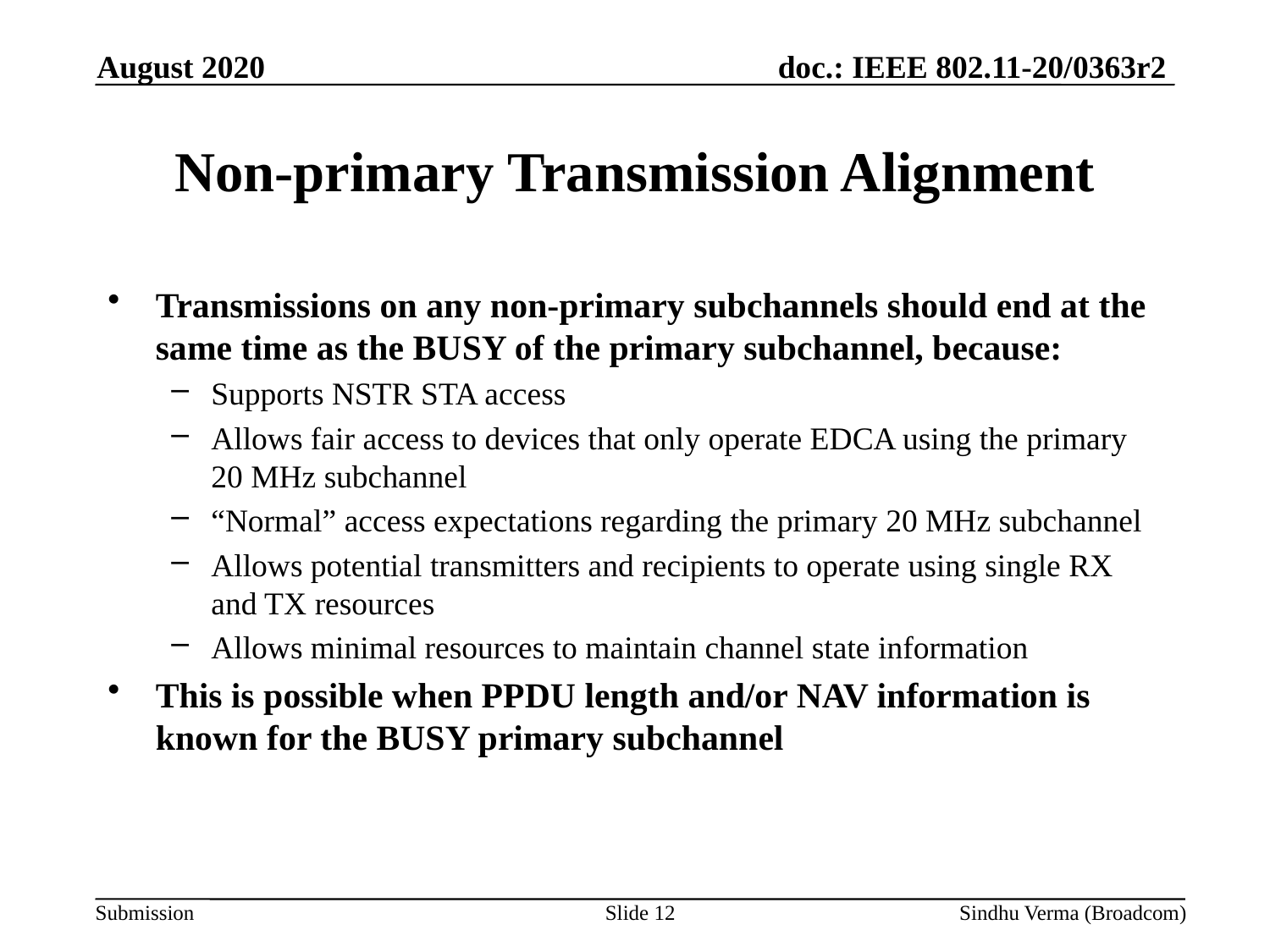

August 2020
# Non-primary Transmission Alignment
Transmissions on any non-primary subchannels should end at the same time as the BUSY of the primary subchannel, because:
Supports NSTR STA access
Allows fair access to devices that only operate EDCA using the primary 20 MHz subchannel
“Normal” access expectations regarding the primary 20 MHz subchannel
Allows potential transmitters and recipients to operate using single RX and TX resources
Allows minimal resources to maintain channel state information
This is possible when PPDU length and/or NAV information is known for the BUSY primary subchannel
Slide 12
Sindhu Verma (Broadcom)